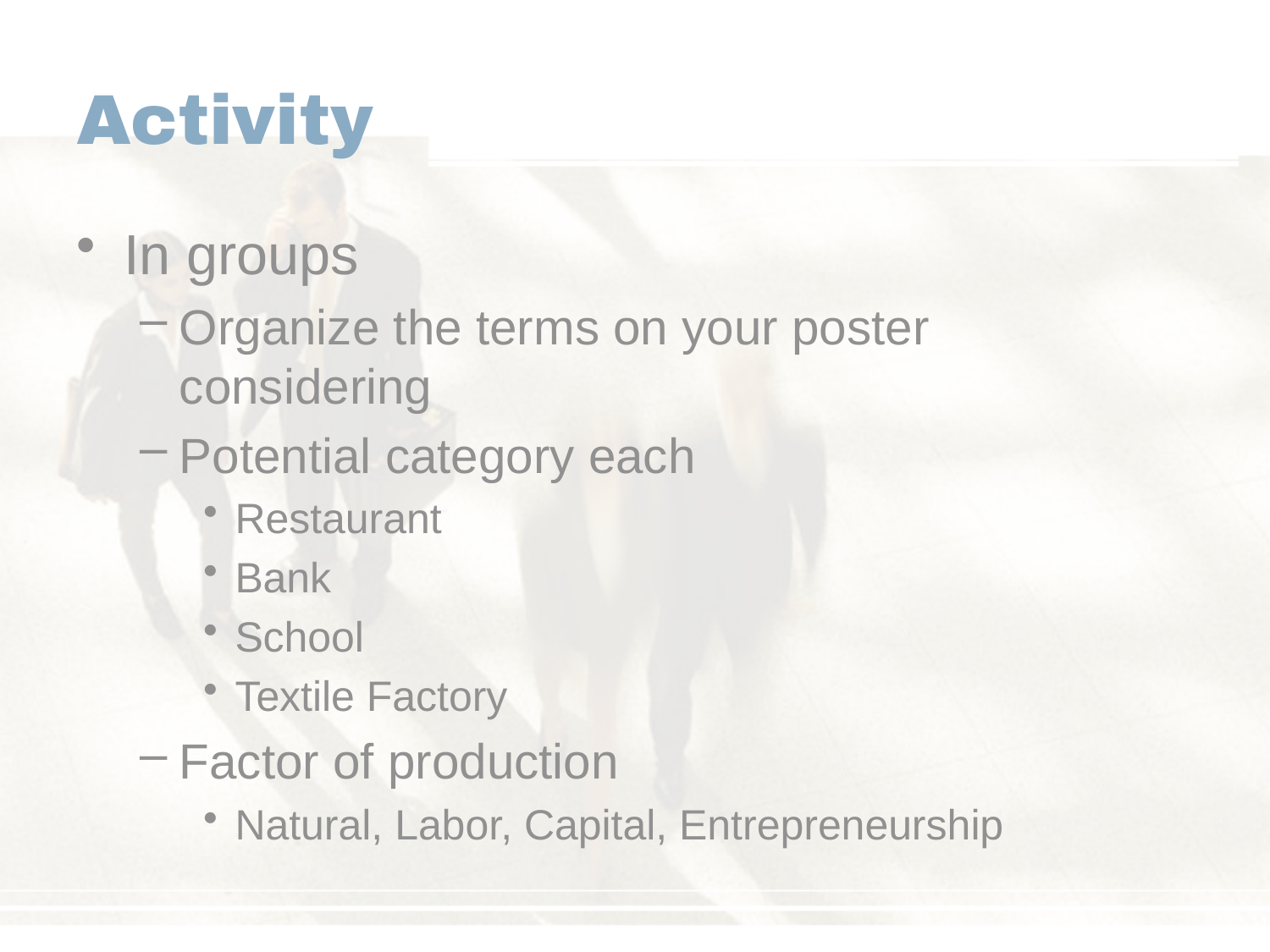

# Activity
In groups
Organize the terms on your poster considering
Potential category each
Restaurant
Bank
School
Textile Factory
Factor of production
Natural, Labor, Capital, Entrepreneurship